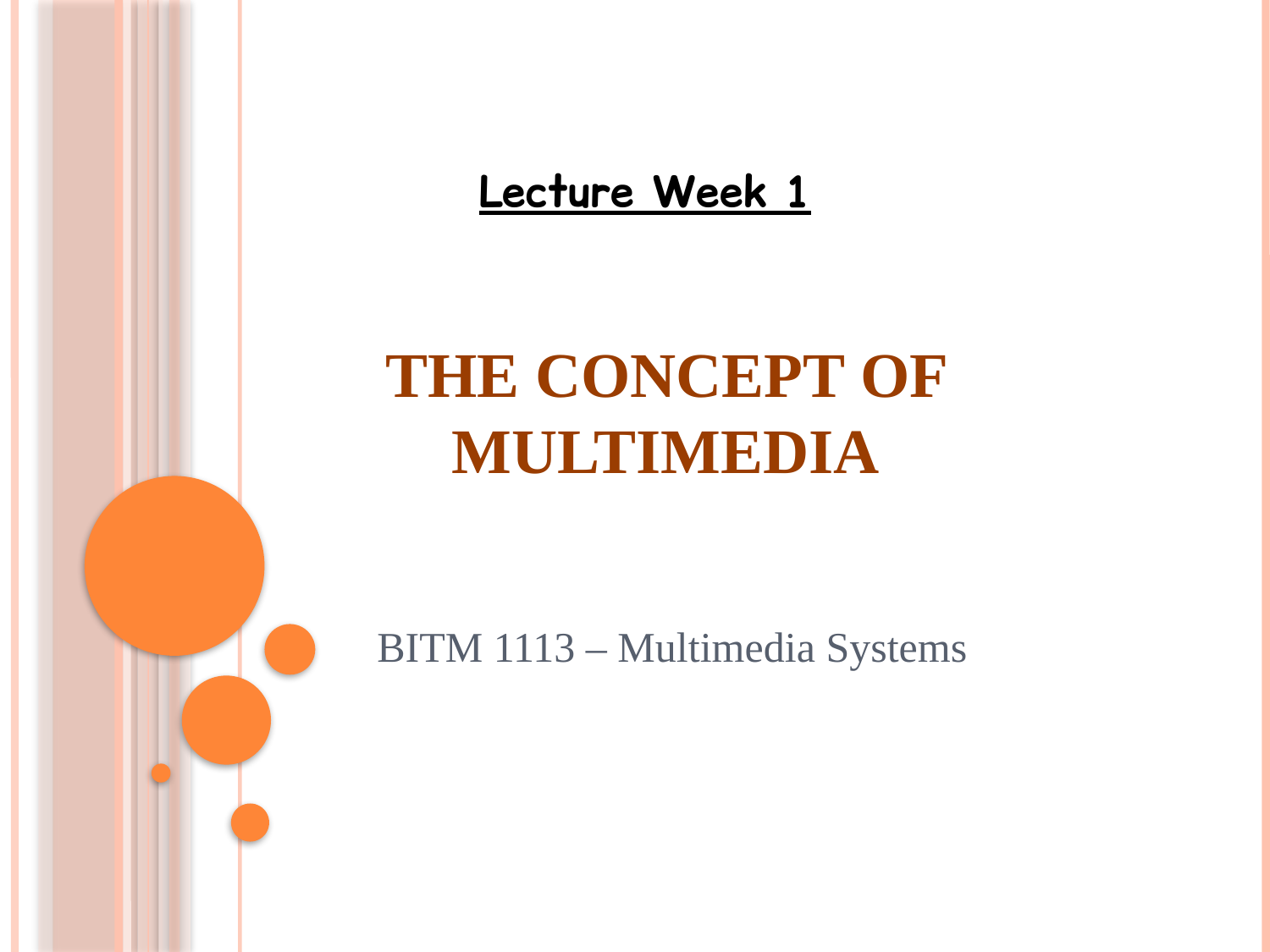

Lecture Week 1
THE CONCEPT OF MULTIMEDIA
BITM 1113 – Multimedia Systems